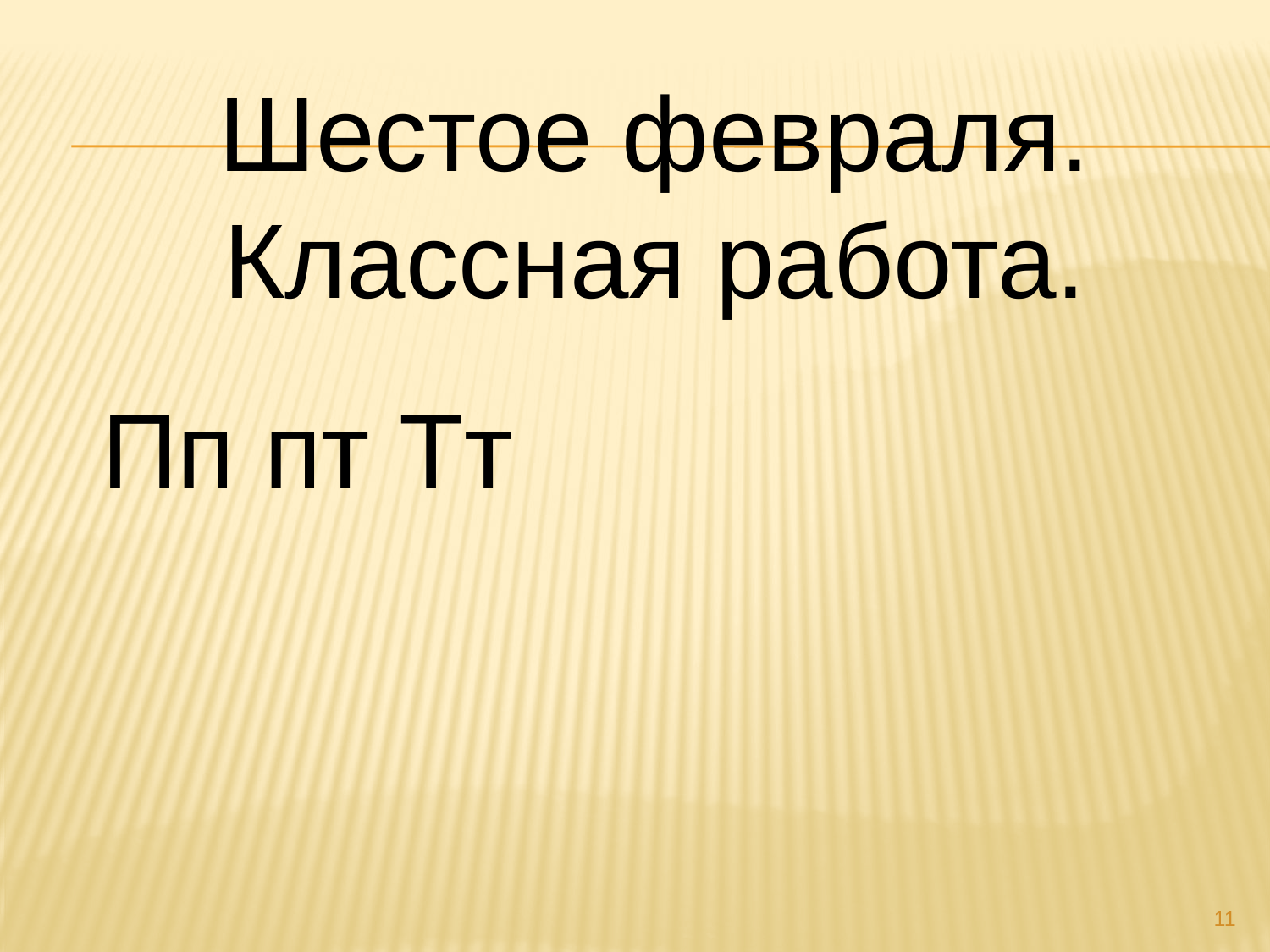

Шестое февраля.
Классная работа.
Пп пт Тт
11